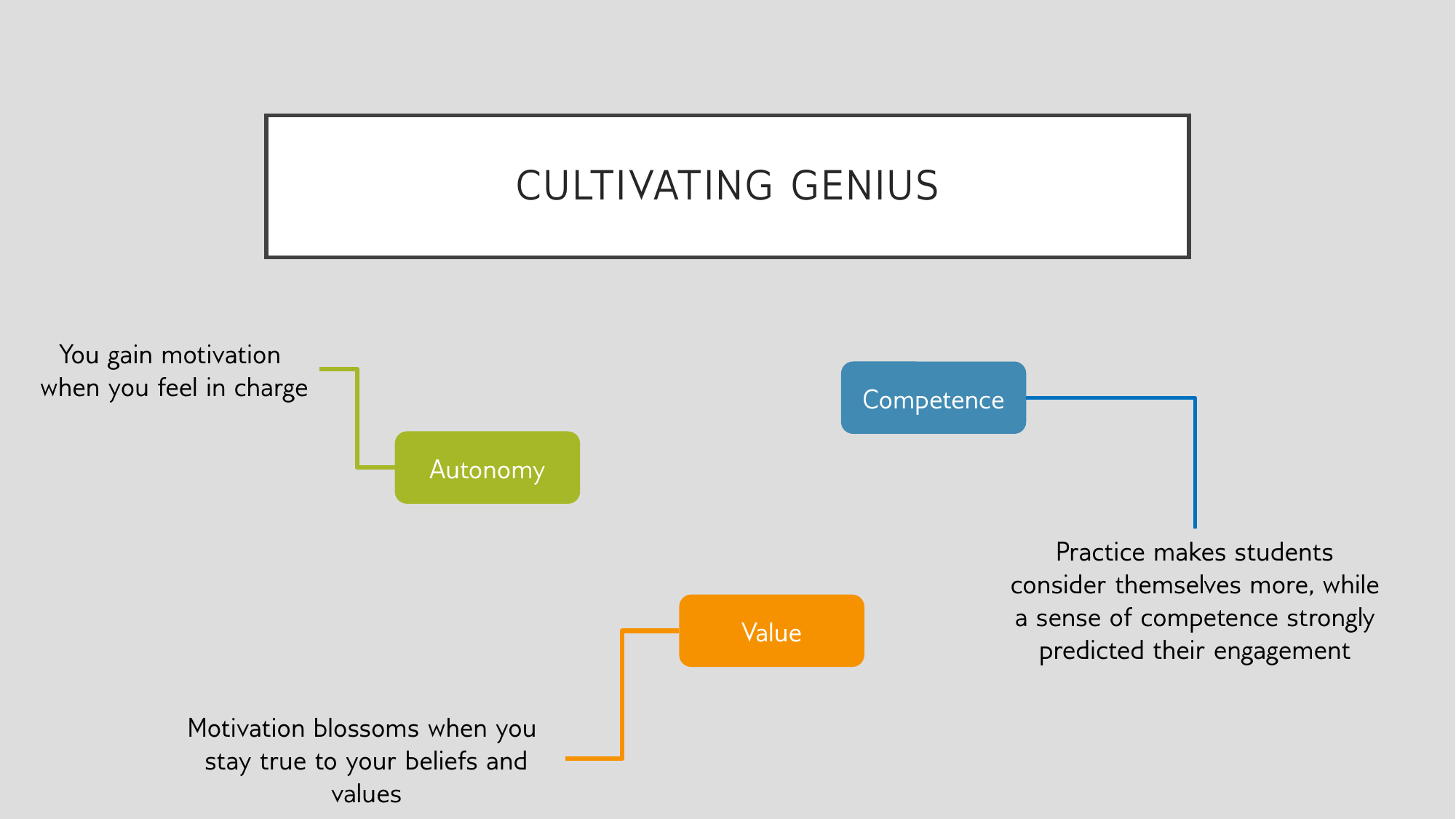

# Cultivating Genius
You gain motivation
when you feel in charge
Competence
Autonomy
Practice makes students consider themselves more, while a sense of competence strongly predicted their engagement
Value
Motivation blossoms when you
stay true to your beliefs and values